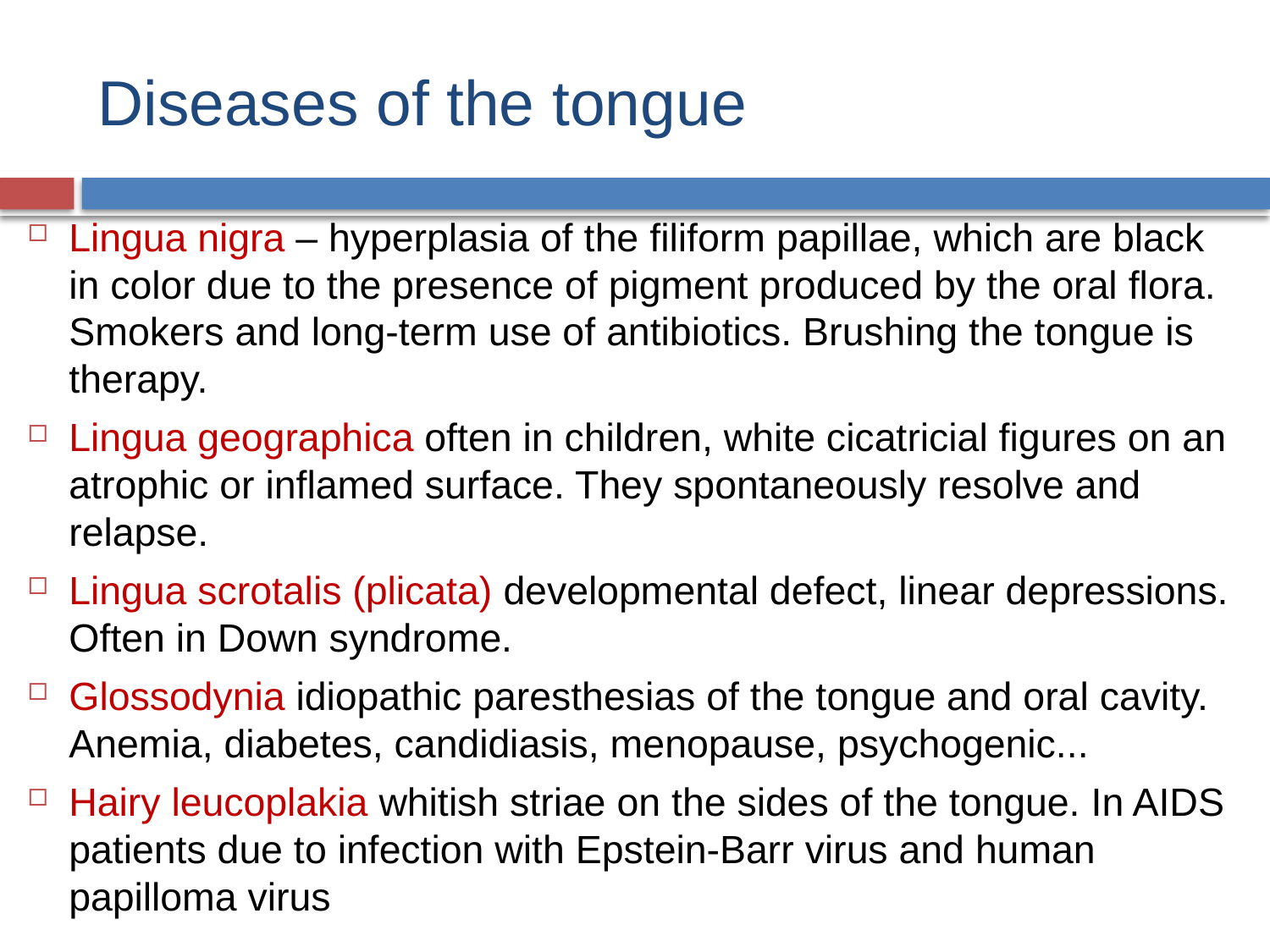

# Diseases of the tongue
Lingua nigra – hyperplasia of the filiform papillae, which are black in color due to the presence of pigment produced by the oral flora. Smokers and long-term use of antibiotics. Brushing the tongue is therapy.
Lingua geographica often in children, white cicatricial figures on an atrophic or inflamed surface. They spontaneously resolve and relapse.
Lingua scrotalis (plicata) developmental defect, linear depressions. Often in Down syndrome.
Glossodynia idiopathic paresthesias of the tongue and oral cavity. Anemia, diabetes, candidiasis, menopause, psychogenic...
Hairy leucoplakia whitish striae on the sides of the tongue. In AIDS patients due to infection with Epstein-Barr virus and human papilloma virus